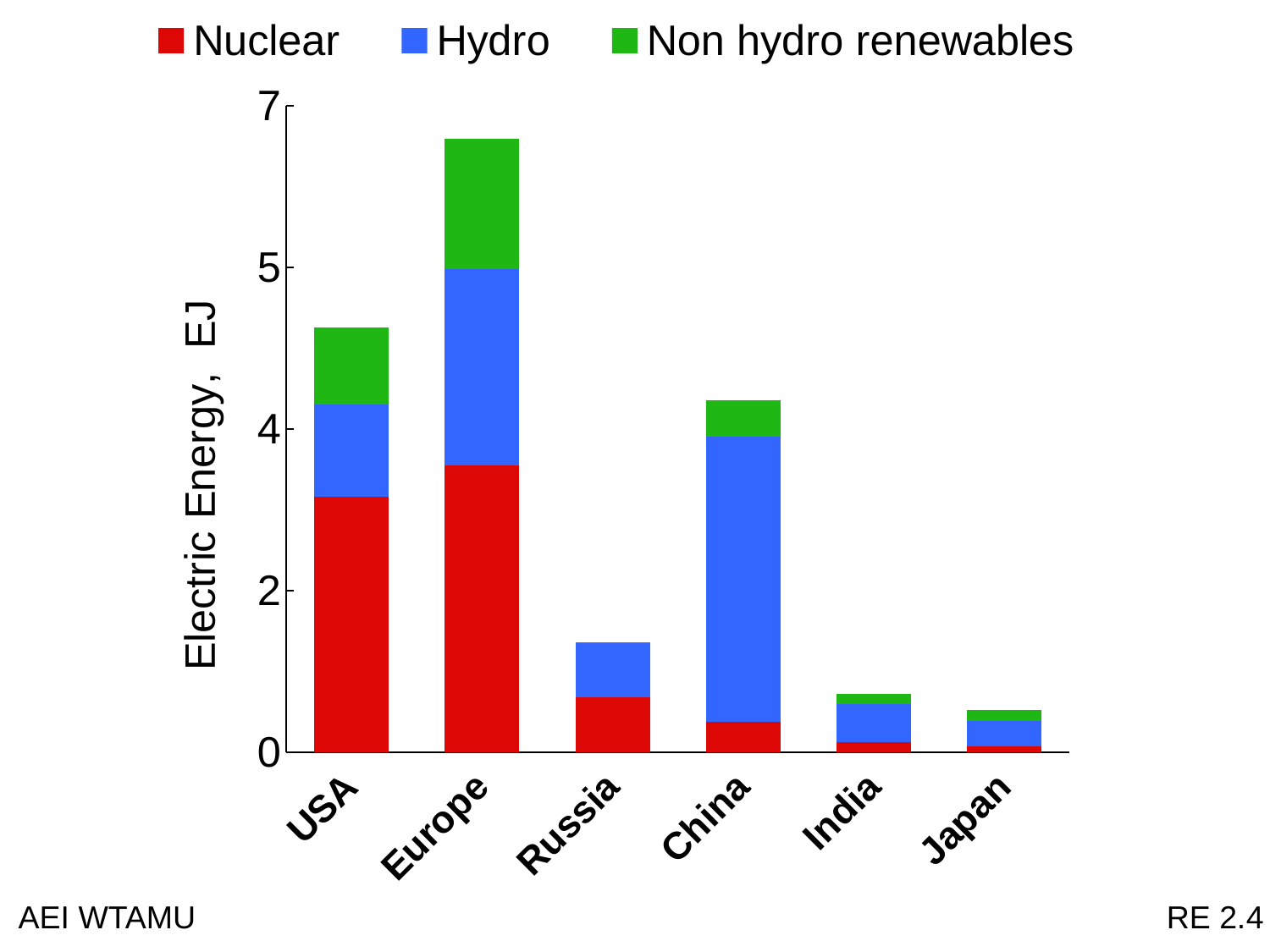

### Chart:

| Category | Nuclear | Hydro | Non hydro renewables |
|---|---|---|---|
| USA | 2.7684 | 0.994464 | 0.835632 |
| Europe | 3.1068 | 2.1204 | 1.41552 |
| Russia | 0.5976 | 0.58176 | 0.01188 |
| China | 0.3312 | 3.08286 | 0.397296 |
| India | 0.108 | 0.4158 | 0.1116 |
| Japan | 0.0612 | 0.27684 | 0.12204 |
RE 2.4
AEI WTAMU